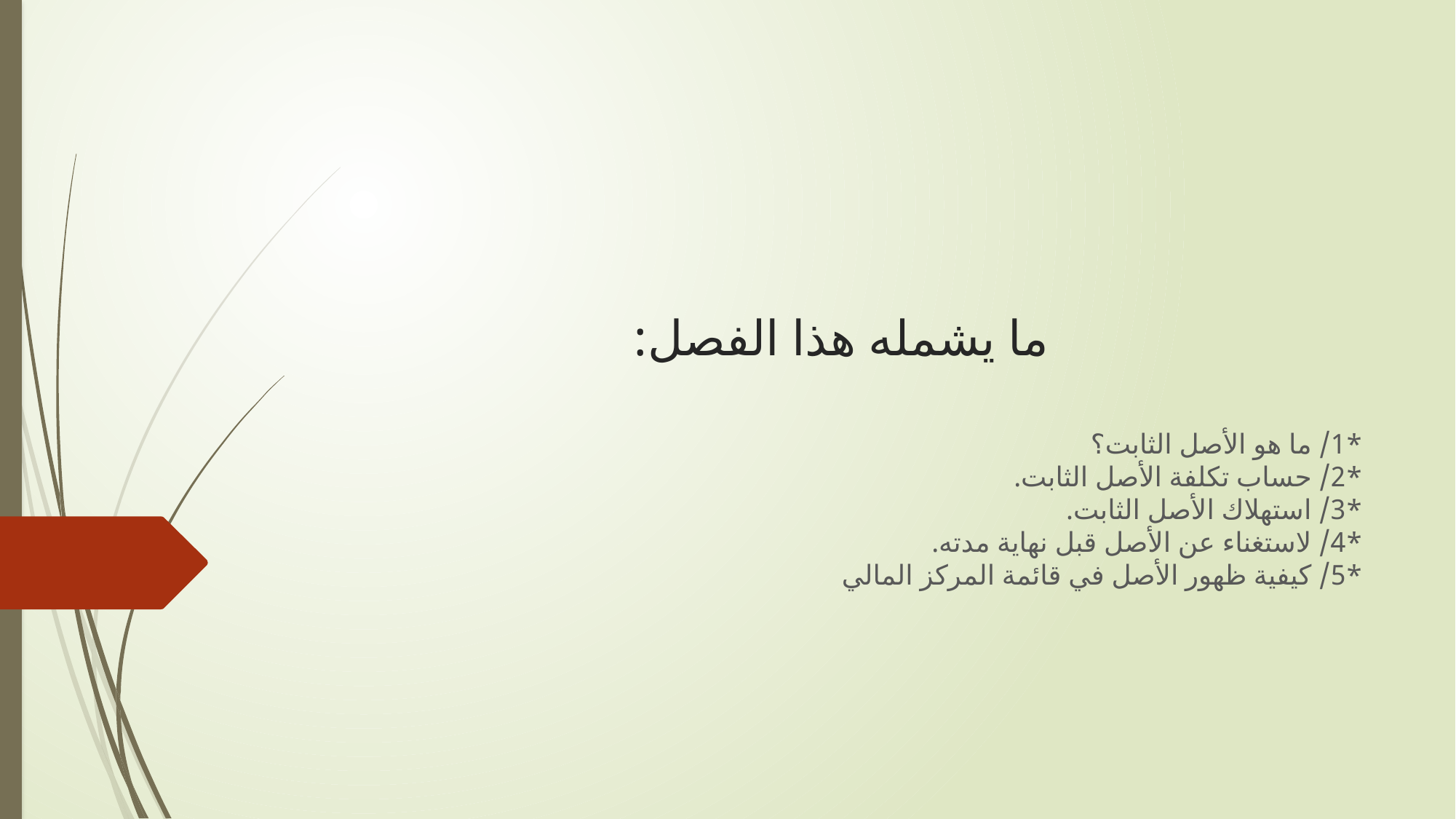

# ما يشمله هذا الفصل:
*1/ ما هو الأصل الثابت؟
*2/ حساب تكلفة الأصل الثابت.
*3/ استهلاك الأصل الثابت.
*4/ لاستغناء عن الأصل قبل نهاية مدته.
*5/ كيفية ظهور الأصل في قائمة المركز المالي